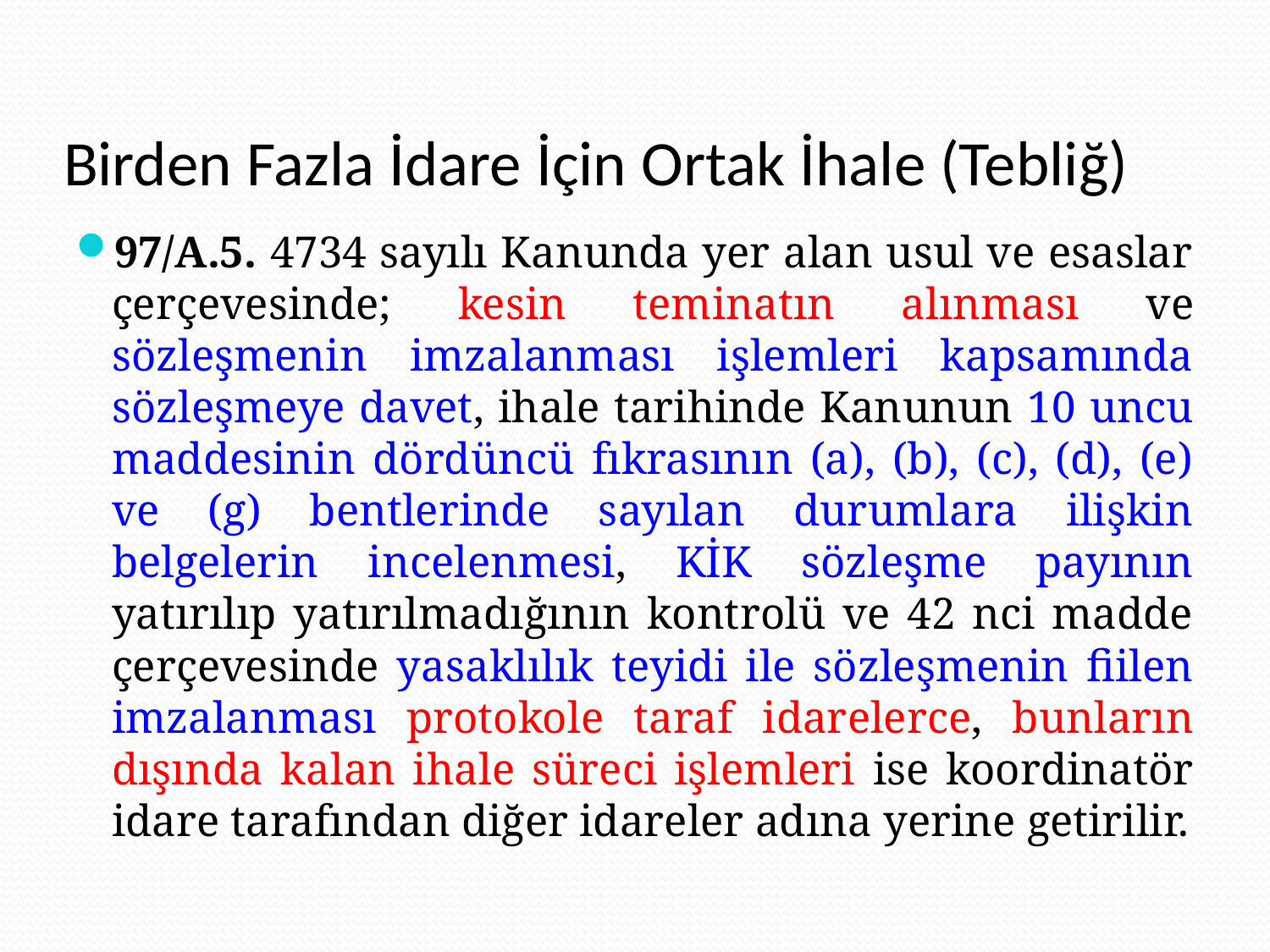

# Birden Fazla İdare İçin Ortak İhale (Tebliğ)
97/A.5. 4734 sayılı Kanunda yer alan usul ve esaslar çerçevesinde; kesin teminatın alınması ve sözleşmenin imzalanması işlemleri kapsamında sözleşmeye davet, ihale tarihinde Kanunun 10 uncu maddesinin dördüncü fıkrasının (a), (b), (c), (d), (e) ve (g) bentlerinde sayılan durumlara ilişkin belgelerin incelenmesi, KİK sözleşme payının yatırılıp yatırılmadığının kontrolü ve 42 nci madde çerçevesinde yasaklılık teyidi ile sözleşmenin fiilen imzalanması protokole taraf idarelerce, bunların dışında kalan ihale süreci işlemleri ise koordinatör idare tarafından diğer idareler adına yerine getirilir.